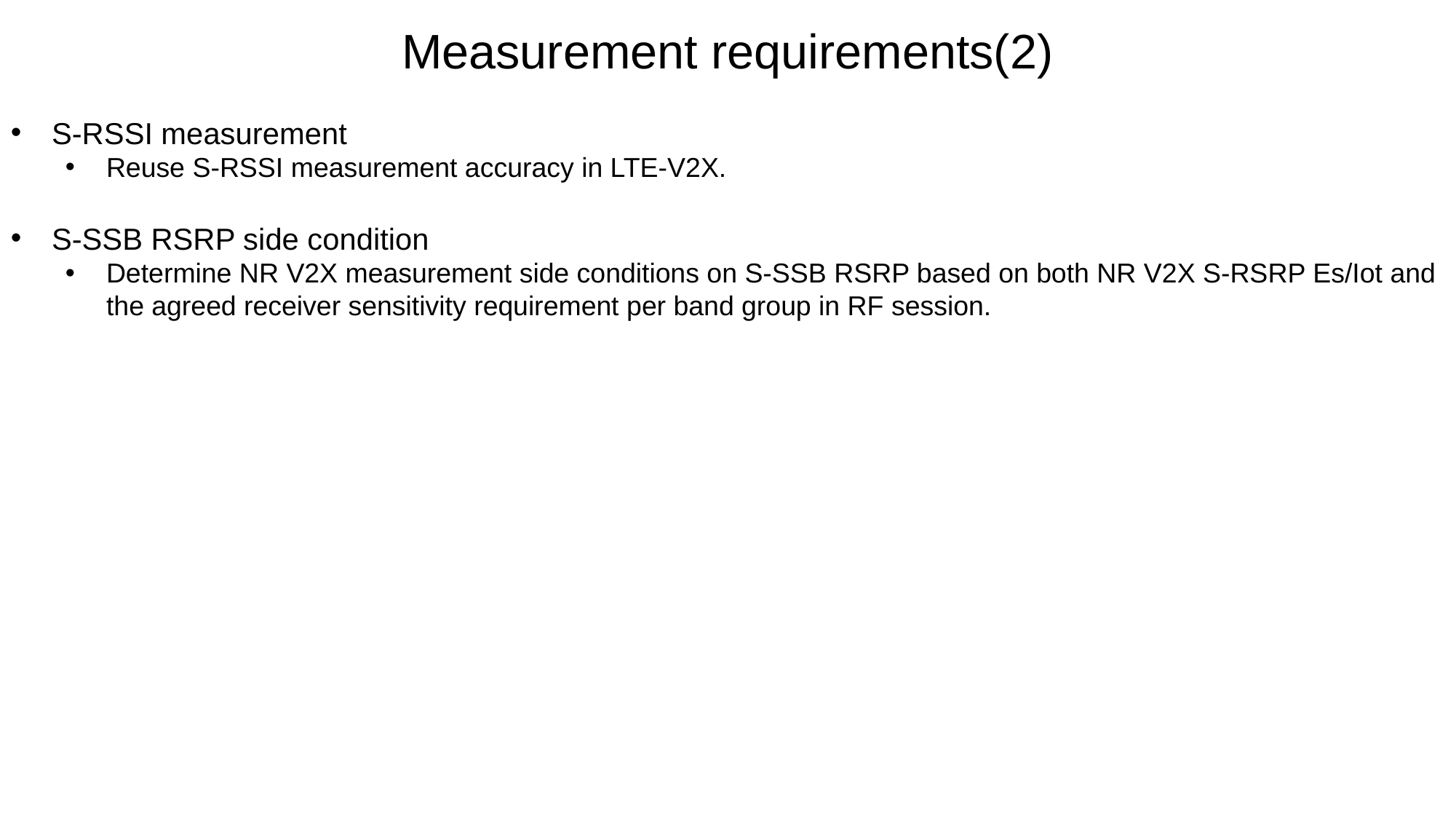

Measurement requirements(2)
S-RSSI measurement
Reuse S-RSSI measurement accuracy in LTE-V2X.

S-SSB RSRP side condition
Determine NR V2X measurement side conditions on S-SSB RSRP based on both NR V2X S-RSRP Es/Iot and the agreed receiver sensitivity requirement per band group in RF session.